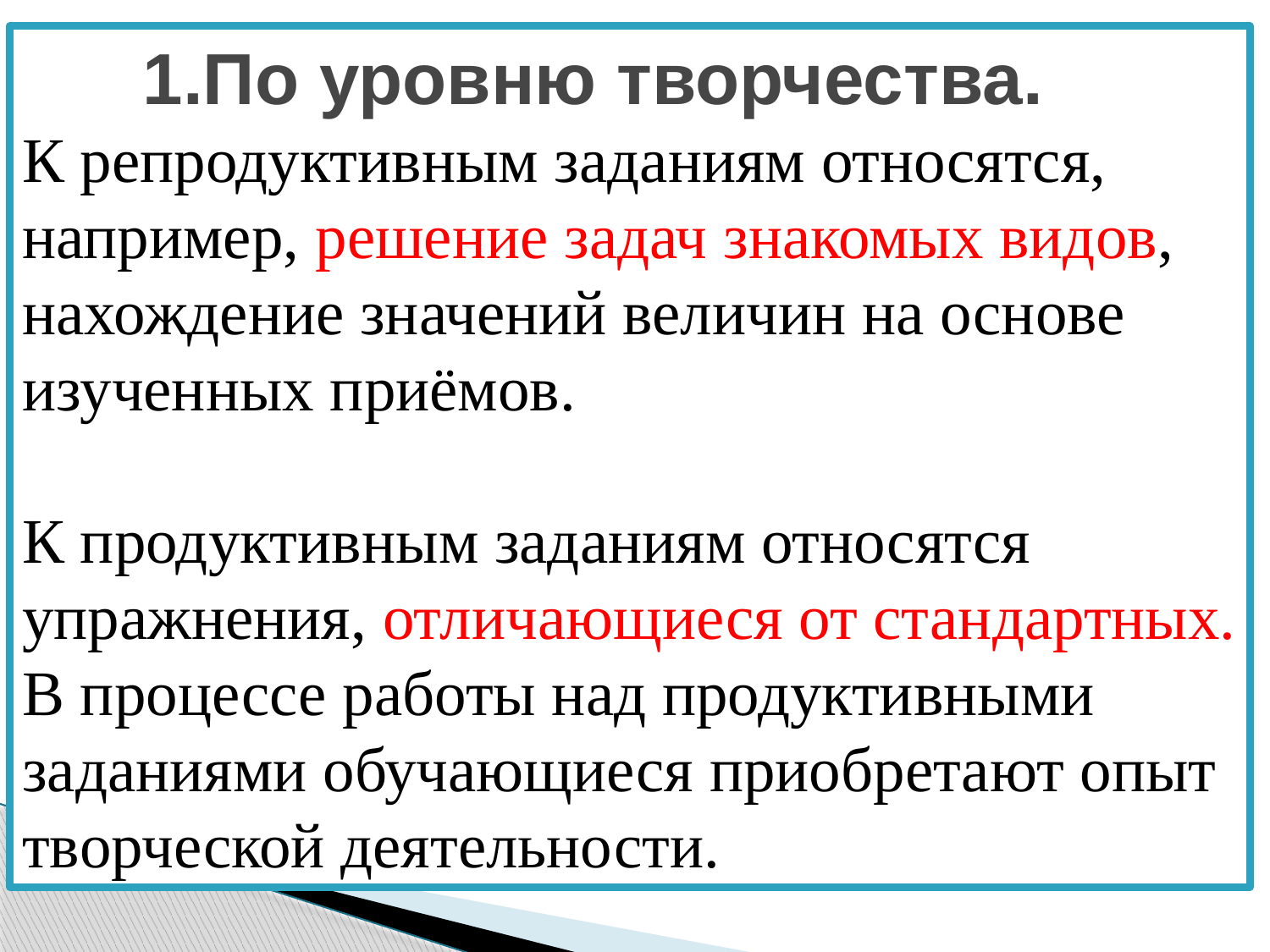

1.По уровню творчества.
К репродуктивным заданиям относятся, например, решение задач знакомых видов, нахождение значений величин на основе изученных приёмов.

К продуктивным заданиям относятся упражнения, отличающиеся от стандартных. В процессе работы над продуктивными заданиями обучающиеся приобретают опыт творческой деятельности.